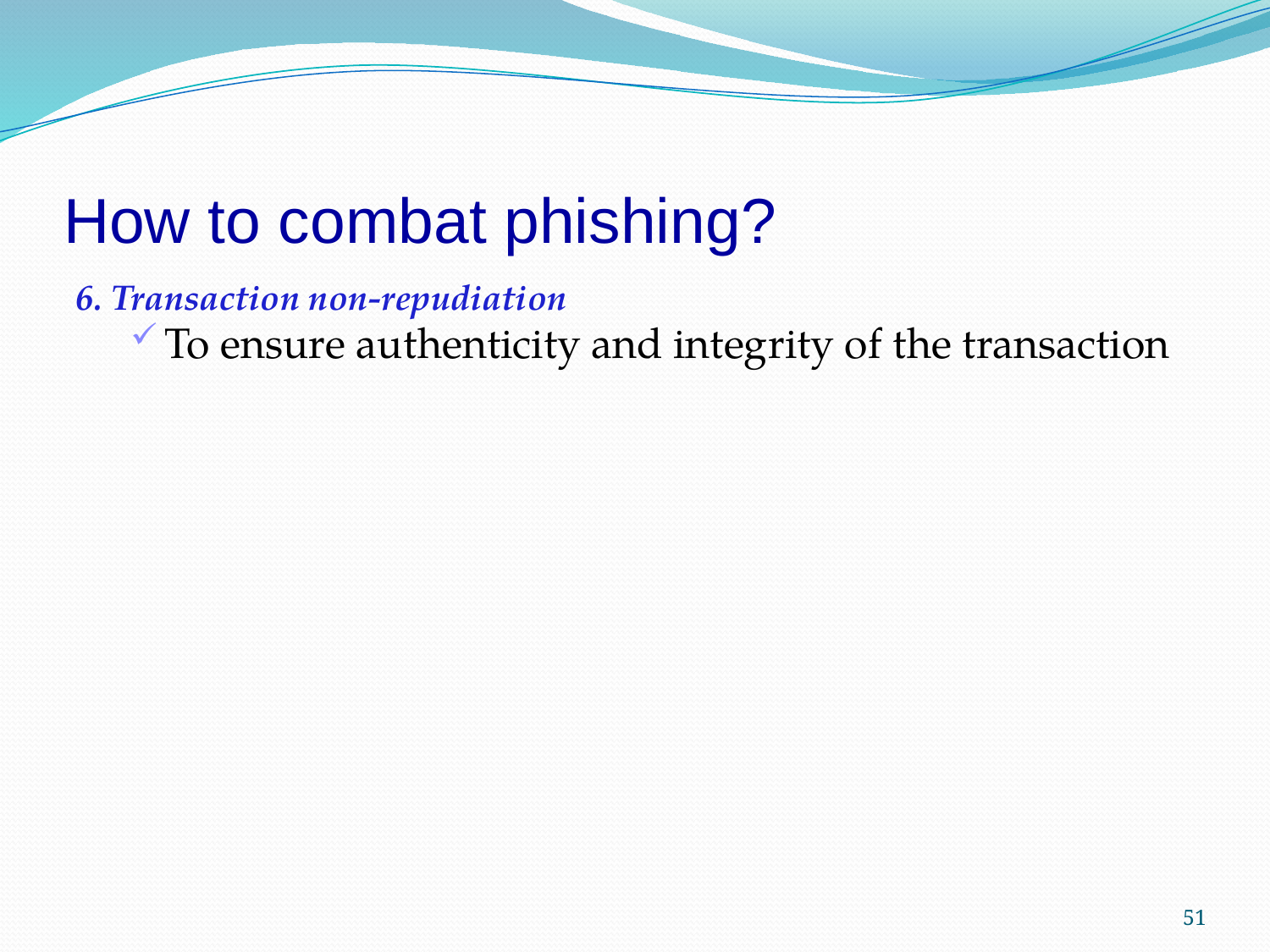

# How to combat phishing?
6. Transaction non-repudiation
To ensure authenticity and integrity of the transaction
51